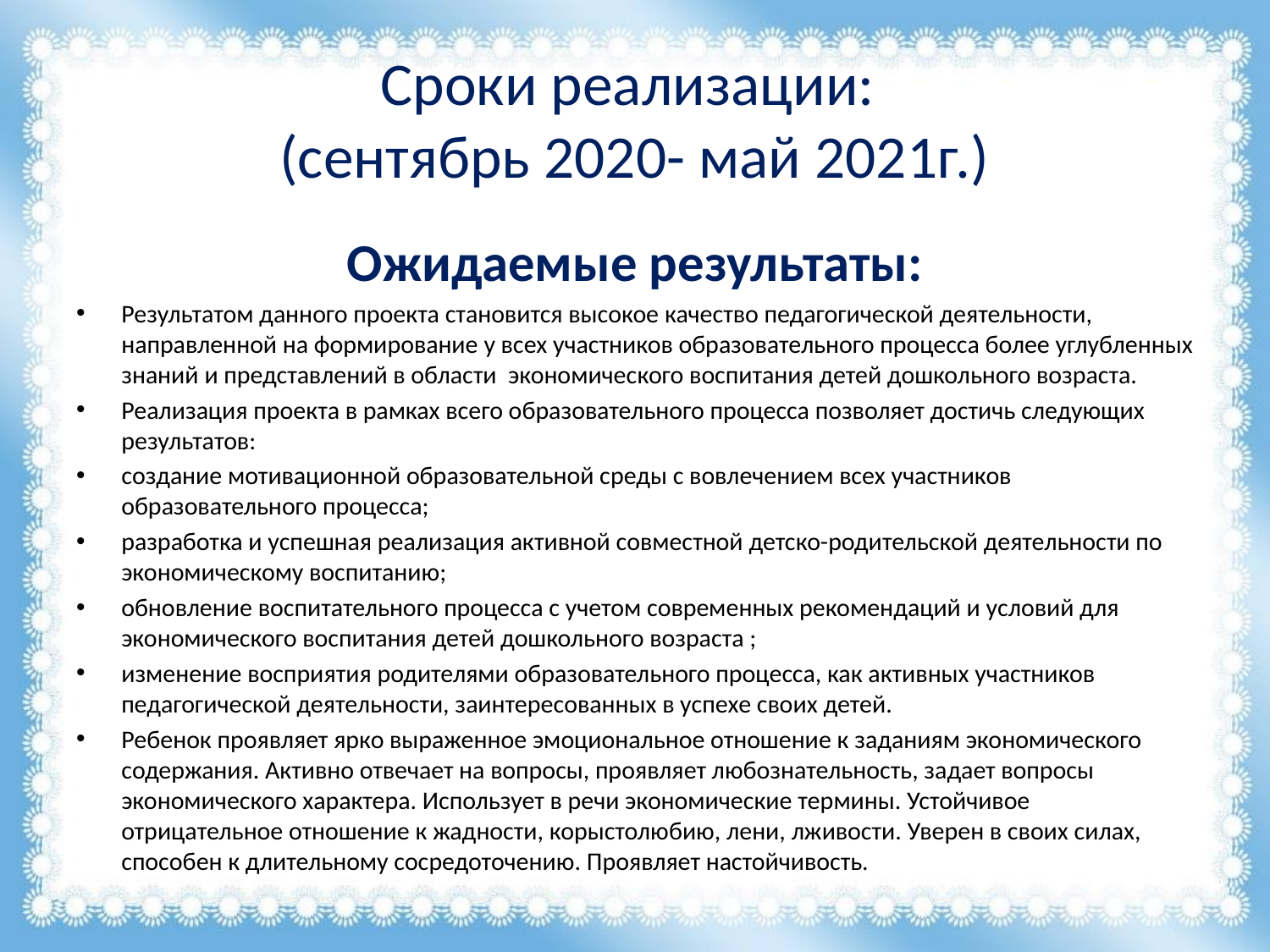

# Сроки реализации: (сентябрь 2020- май 2021г.)
Ожидаемые результаты:
Результатом данного проекта становится высокое качество педагогической деятельности, направленной на формирование у всех участников образовательного процесса более углубленных знаний и представлений в области  экономического воспитания детей дошкольного возраста.
Реализация проекта в рамках всего образовательного процесса позволяет достичь следующих результатов:
создание мотивационной образовательной среды с вовлечением всех участников образовательного процесса;
разработка и успешная реализация активной совместной детско-родительской деятельности по экономическому воспитанию;
обновление воспитательного процесса с учетом современных рекомендаций и условий для экономического воспитания детей дошкольного возраста ;
изменение восприятия родителями образовательного процесса, как активных участников педагогической деятельности, заинтересованных в успехе своих детей.
Ребенок проявляет ярко выраженное эмоциональное отношение к заданиям экономического содержания. Активно отвечает на вопросы, проявляет любознательность, задает вопросы экономического характера. Использует в речи экономические термины. Устойчивое отрицательное отношение к жадности, корыстолюбию, лени, лживости. Уверен в своих силах, способен к длительному сосредоточению. Проявляет настойчивость.